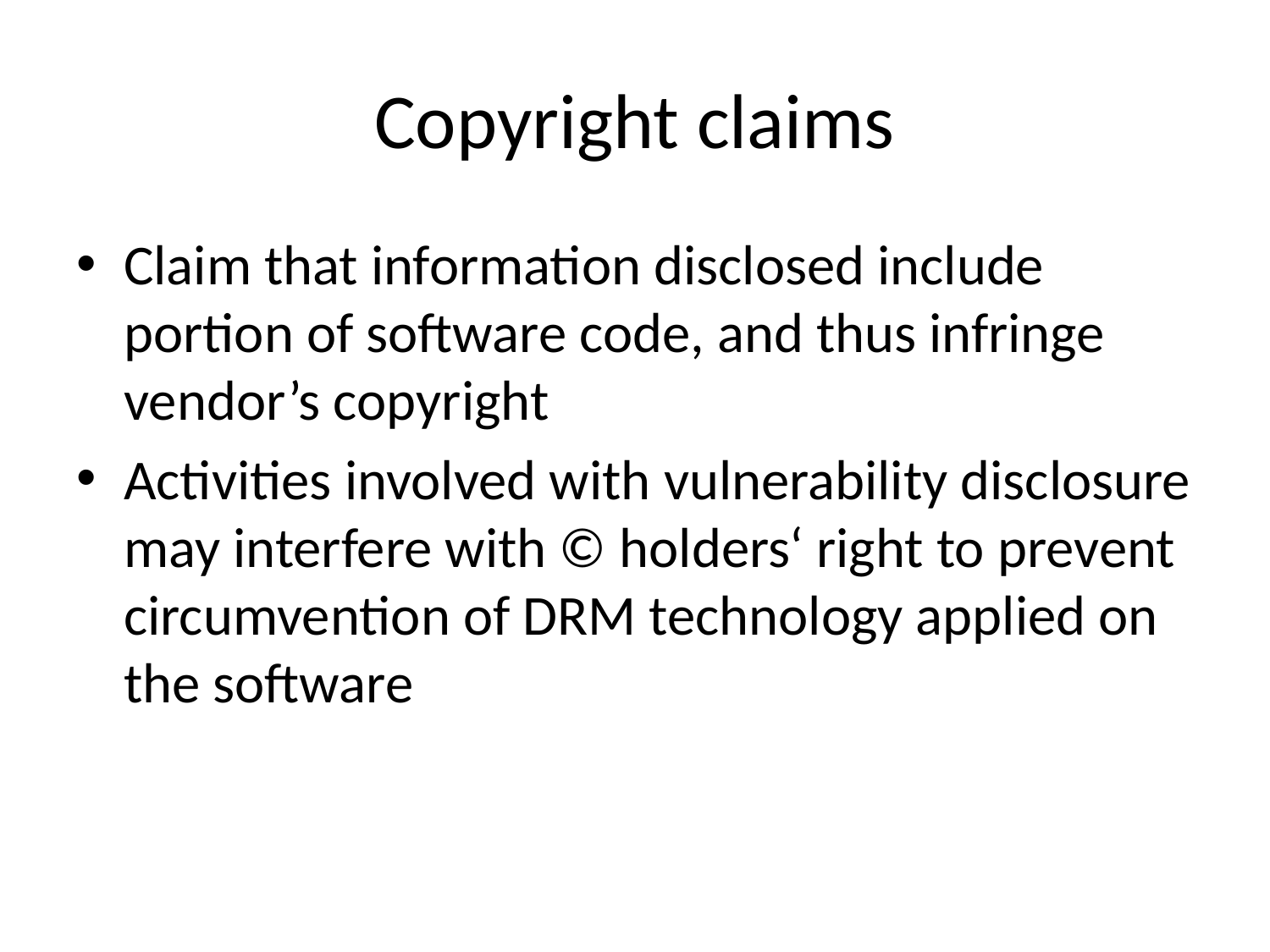

# Copyright claims
Claim that information disclosed include portion of software code, and thus infringe vendor’s copyright
Activities involved with vulnerability disclosure may interfere with © holders‘ right to prevent circumvention of DRM technology applied on the software